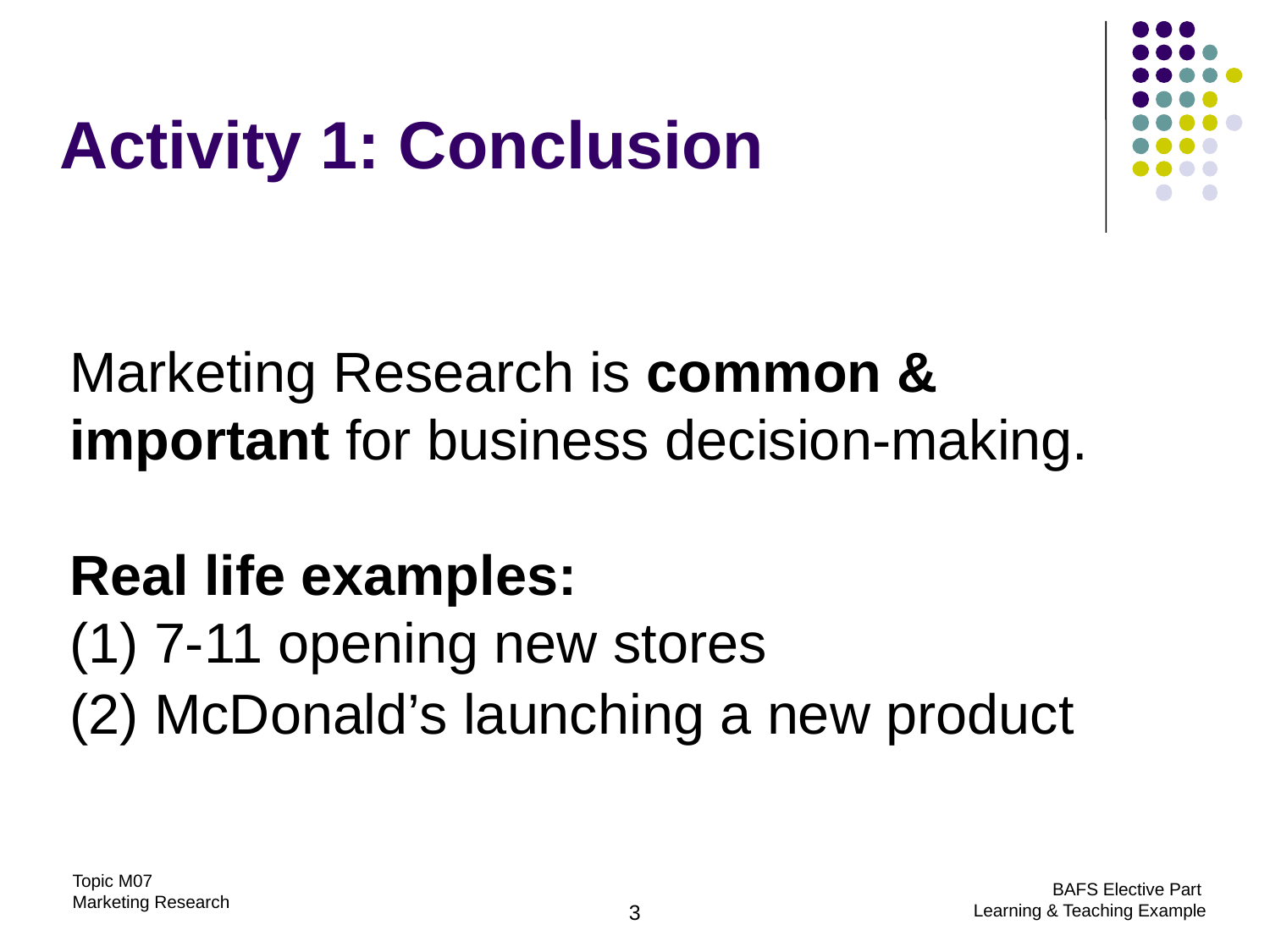

Activity 1: Conclusion
# Marketing Research is common & important for business decision-making. Real life examples: (1) 7-11 opening new stores (2) McDonald’s launching a new product

3